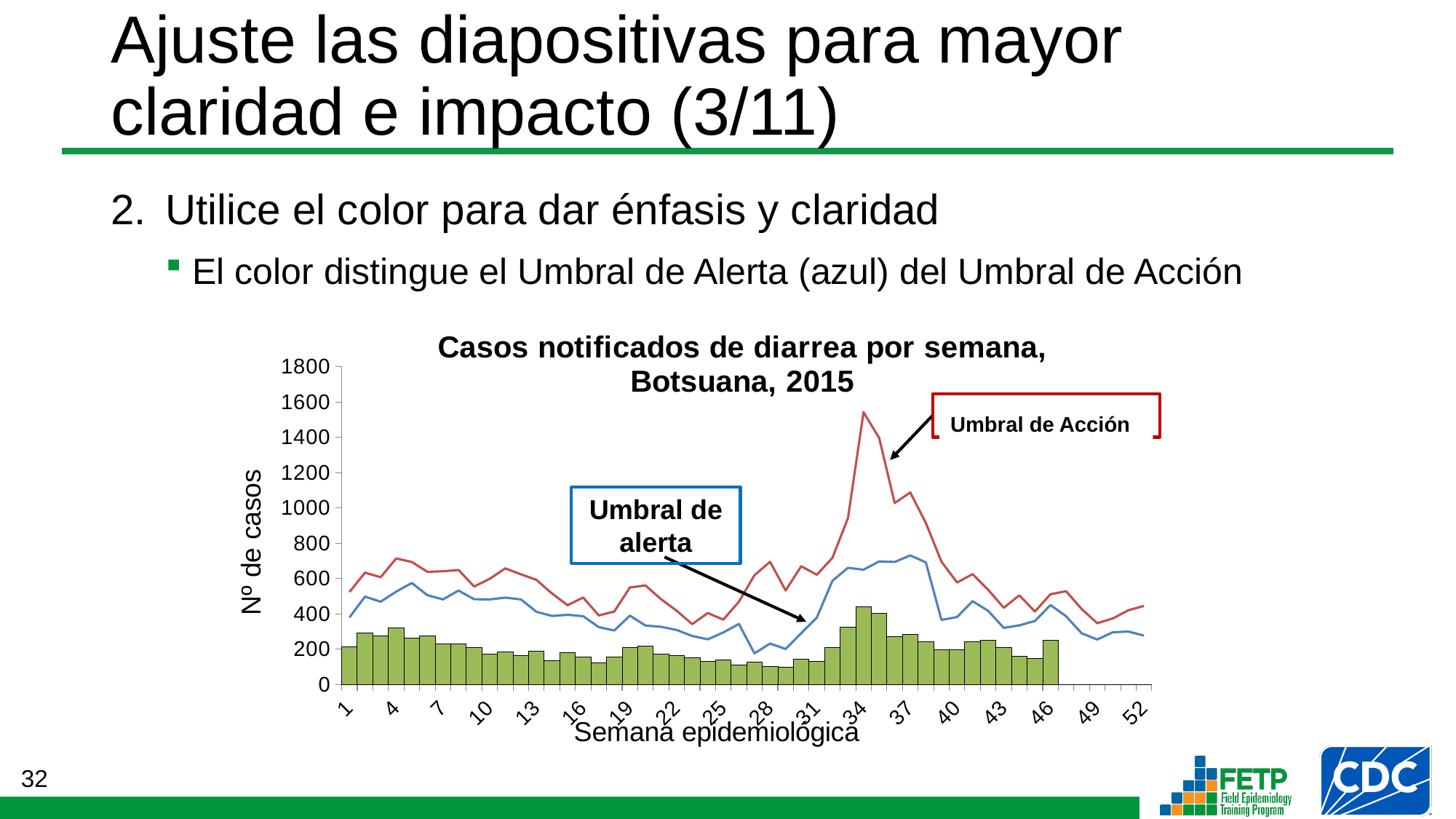

# Ajuste las diapositivas para mayor claridad e impacto (3/11)
Utilice el color para dar énfasis y claridad
El color distingue el Umbral de Alerta (azul) del Umbral de Acción

### Chart: Casos notificados de diarrea por semana,
Botsuana, 2015

| Category |  | Alerta | Acción |
|---|---|---|---|
Acción Umbral
Umbral de alerta
Umbral de Acción